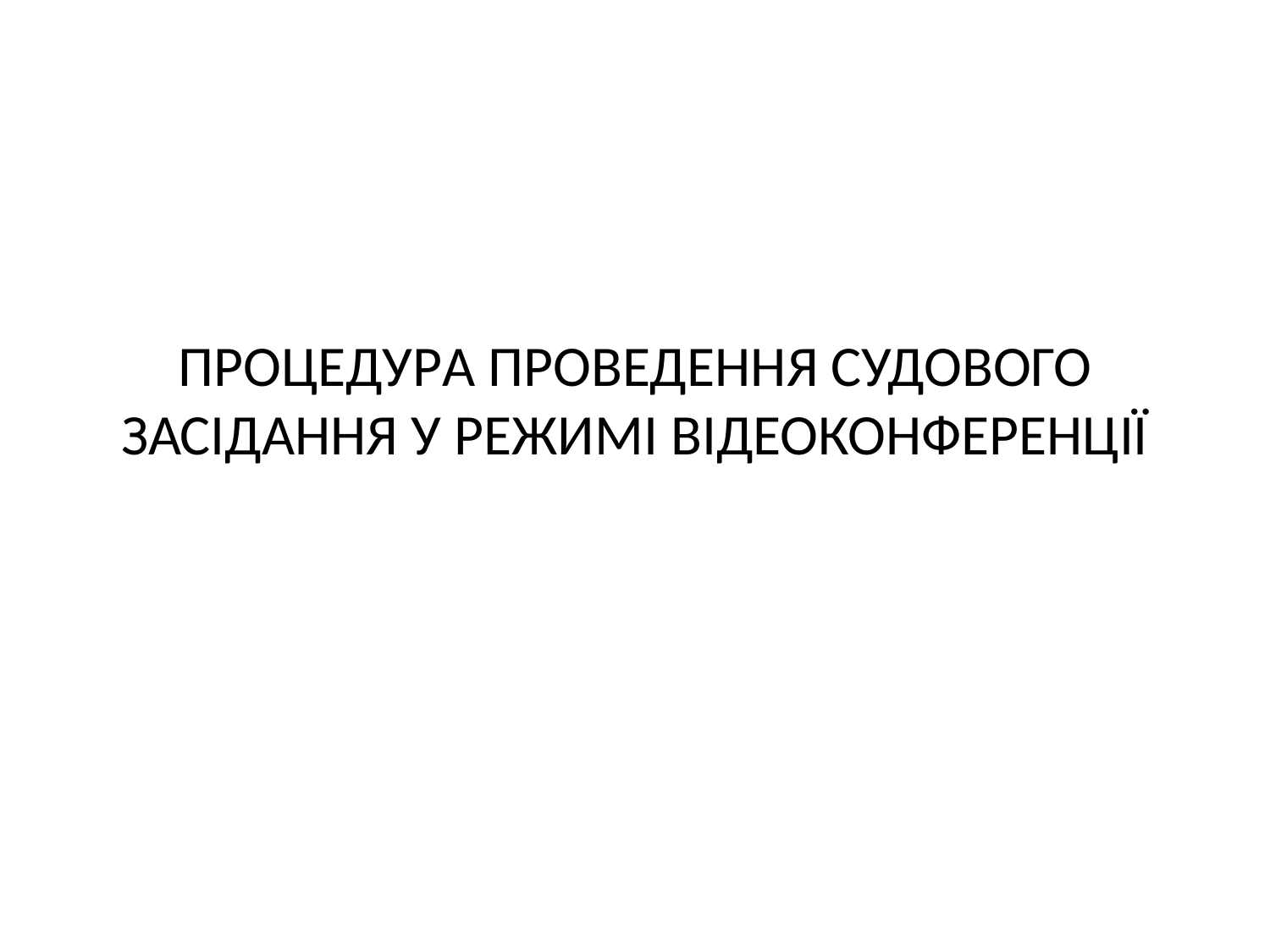

# ПРОЦЕДУРА ПРОВЕДЕННЯ СУДОВОГО ЗАСІДАННЯ У РЕЖИМІ ВІДЕОКОНФЕРЕНЦІЇ